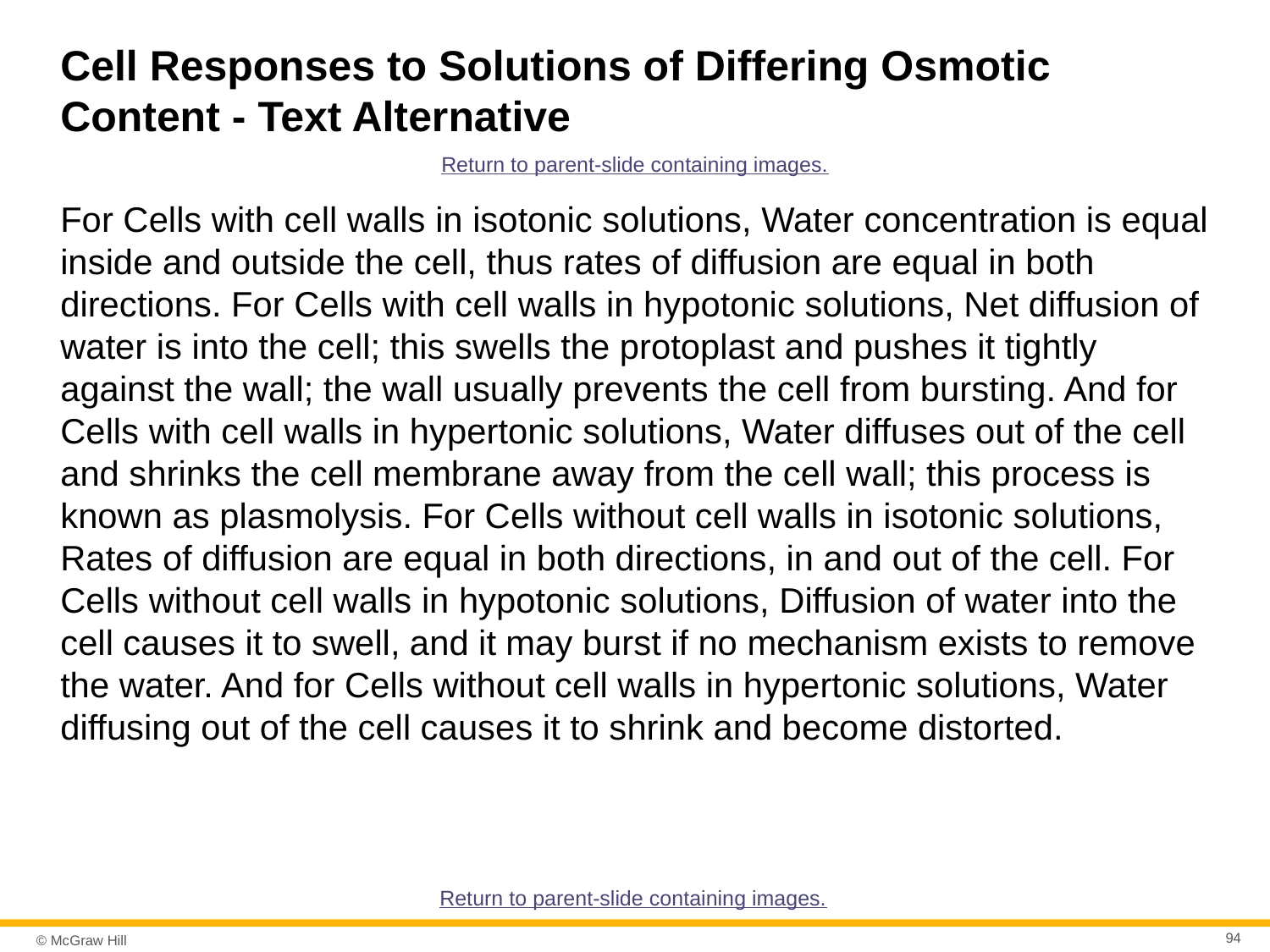

# Cell Responses to Solutions of Differing Osmotic Content - Text Alternative
Return to parent-slide containing images.
For Cells with cell walls in isotonic solutions, Water concentration is equal inside and outside the cell, thus rates of diffusion are equal in both directions. For Cells with cell walls in hypotonic solutions, Net diffusion of water is into the cell; this swells the protoplast and pushes it tightly against the wall; the wall usually prevents the cell from bursting. And for Cells with cell walls in hypertonic solutions, Water diffuses out of the cell and shrinks the cell membrane away from the cell wall; this process is known as plasmolysis. For Cells without cell walls in isotonic solutions, Rates of diffusion are equal in both directions, in and out of the cell. For Cells without cell walls in hypotonic solutions, Diffusion of water into the cell causes it to swell, and it may burst if no mechanism exists to remove the water. And for Cells without cell walls in hypertonic solutions, Water diffusing out of the cell causes it to shrink and become distorted.
Return to parent-slide containing images.